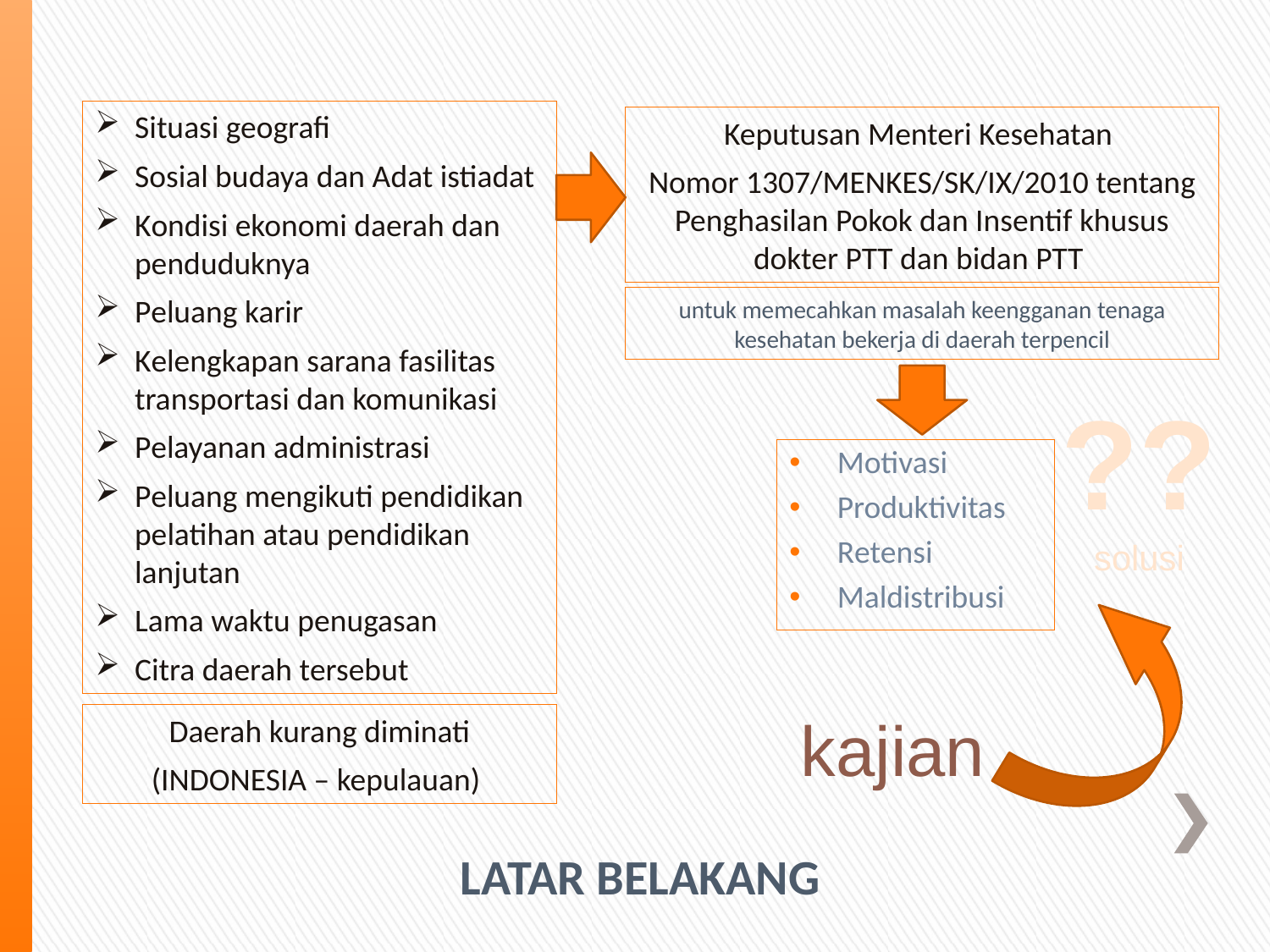

Situasi geografi
Sosial budaya dan Adat istiadat
Kondisi ekonomi daerah dan penduduknya
Peluang karir
Kelengkapan sarana fasilitas transportasi dan komunikasi
Pelayanan administrasi
Peluang mengikuti pendidikan pelatihan atau pendidikan lanjutan
Lama waktu penugasan
Citra daerah tersebut
Keputusan Menteri Kesehatan
Nomor 1307/MENKES/SK/IX/2010 tentang Penghasilan Pokok dan Insentif khusus dokter PTT dan bidan PTT

untuk memecahkan masalah keengganan tenaga kesehatan bekerja di daerah terpencil

??
solusi
Motivasi
Produktivitas
Retensi
Maldistribusi
kajian
Daerah kurang diminati
(INDONESIA – kepulauan)

LATAR BELAKANG